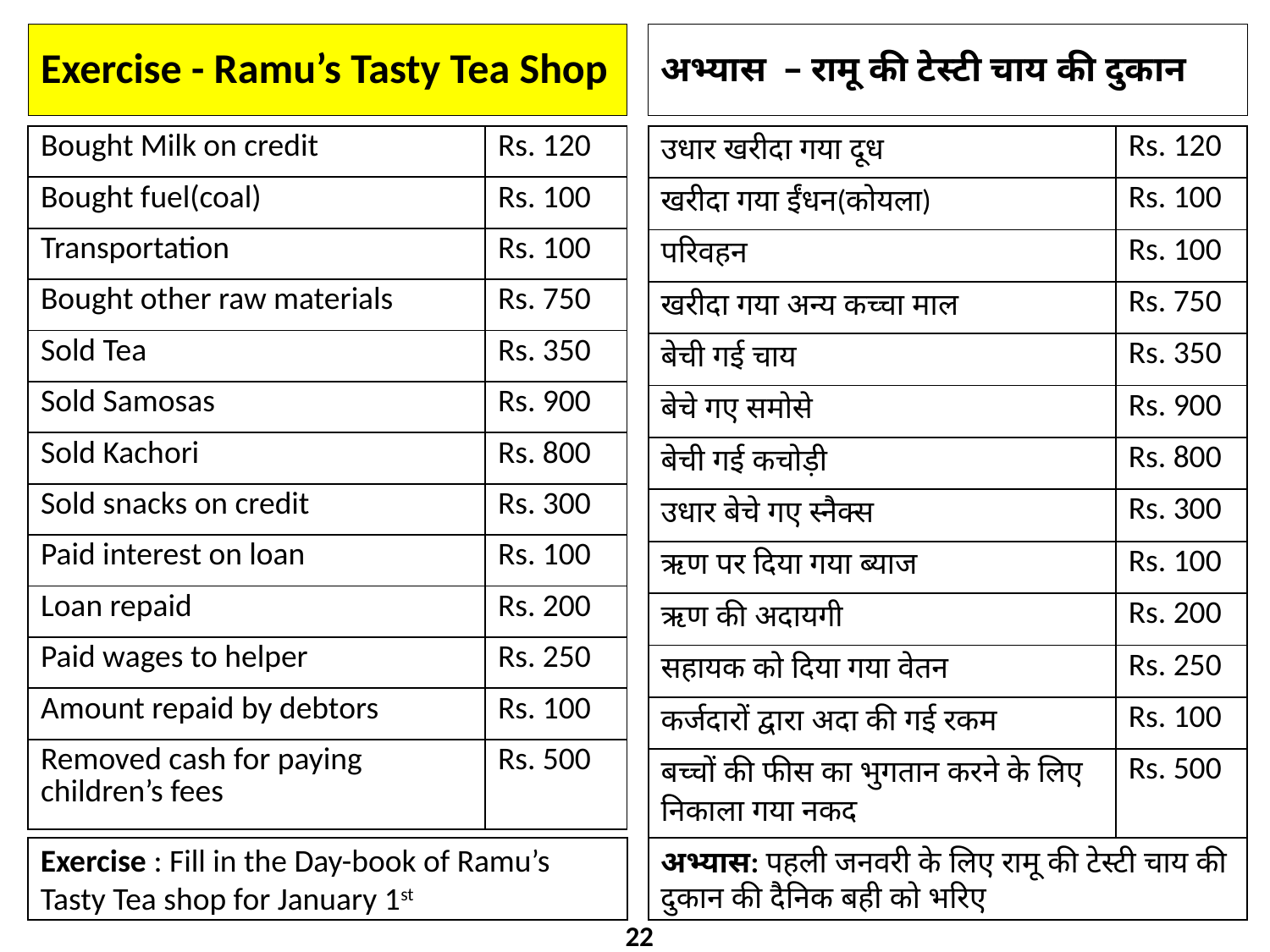

# Exercise - Ramu’s Tasty Tea Shop
अभ्यास  – रामू की टेस्टी चाय की दुकान
| Bought Milk on credit | Rs. 120 |
| --- | --- |
| Bought fuel(coal) | Rs. 100 |
| Transportation | Rs. 100 |
| Bought other raw materials | Rs. 750 |
| Sold Tea | Rs. 350 |
| Sold Samosas | Rs. 900 |
| Sold Kachori | Rs. 800 |
| Sold snacks on credit | Rs. 300 |
| Paid interest on loan | Rs. 100 |
| Loan repaid | Rs. 200 |
| Paid wages to helper | Rs. 250 |
| Amount repaid by debtors | Rs. 100 |
| Removed cash for paying children’s fees | Rs. 500 |
| उधार खरीदा गया दूध | Rs. 120 |
| --- | --- |
| खरीदा गया ईंधन(कोयला) | Rs. 100 |
| परिवहन | Rs. 100 |
| खरीदा गया अन्य कच्चा माल | Rs. 750 |
| बेची गई चाय | Rs. 350 |
| बेचे गए समोसे | Rs. 900 |
| बेची गई कचोड़ी | Rs. 800 |
| उधार बेचे गए स्नैक्स | Rs. 300 |
| ऋण पर दिया गया ब्याज | Rs. 100 |
| ऋण की अदायगी | Rs. 200 |
| सहायक को दिया गया वेतन | Rs. 250 |
| कर्जदारों द्वारा अदा की गई रकम | Rs. 100 |
| बच्चों की फीस का भुगतान करने के लिए निकाला गया नकद | Rs. 500 |
Exercise : Fill in the Day-book of Ramu’s Tasty Tea shop for January 1st
अभ्यास: पहली जनवरी के लिए रामू की टेस्टी चाय की दुकान की दैनिक बही को भरिए
22